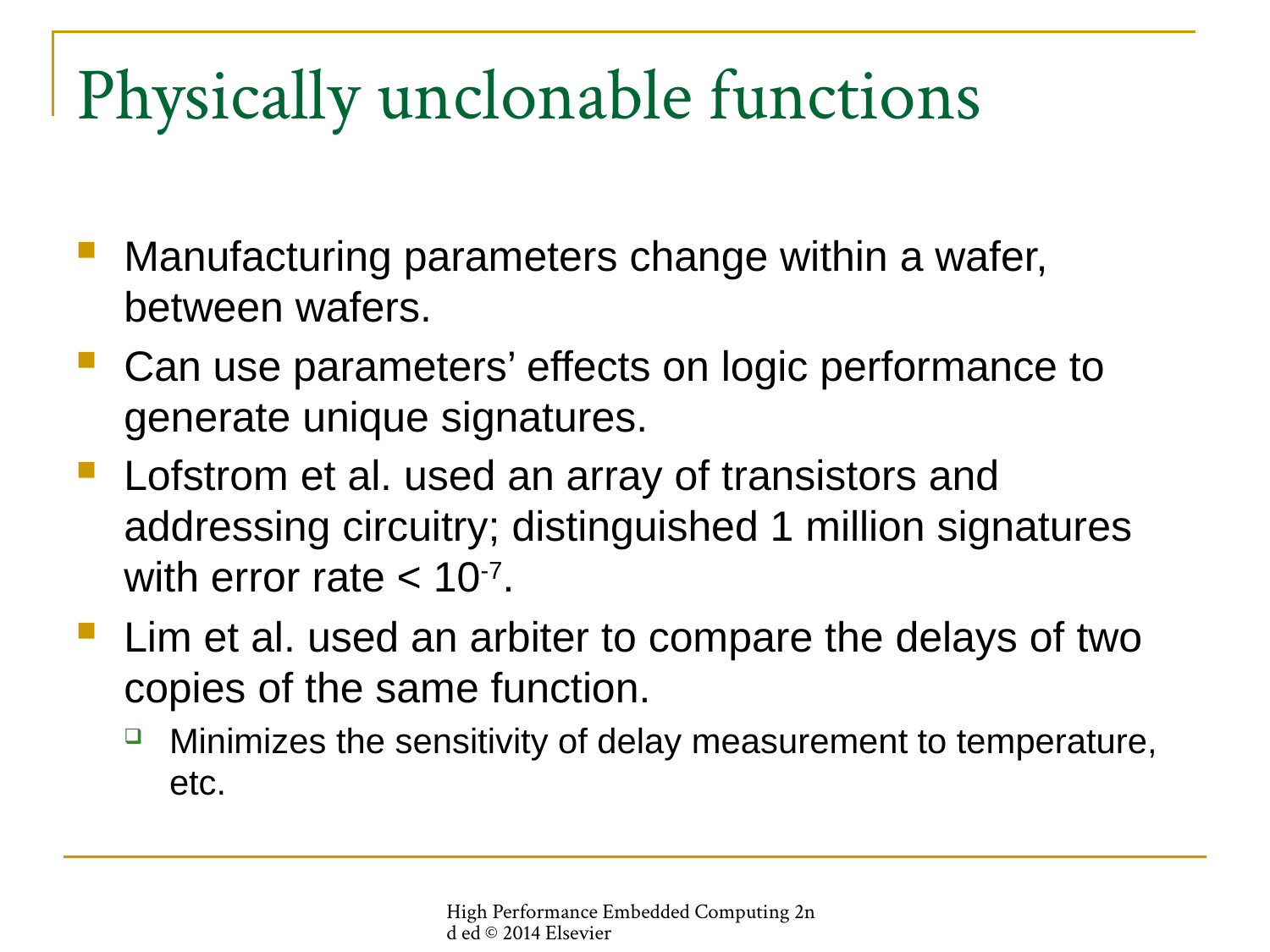

# Physically unclonable functions
Manufacturing parameters change within a wafer, between wafers.
Can use parameters’ effects on logic performance to generate unique signatures.
Lofstrom et al. used an array of transistors and addressing circuitry; distinguished 1 million signatures with error rate < 10-7.
Lim et al. used an arbiter to compare the delays of two copies of the same function.
Minimizes the sensitivity of delay measurement to temperature, etc.
High Performance Embedded Computing 2nd ed © 2014 Elsevier